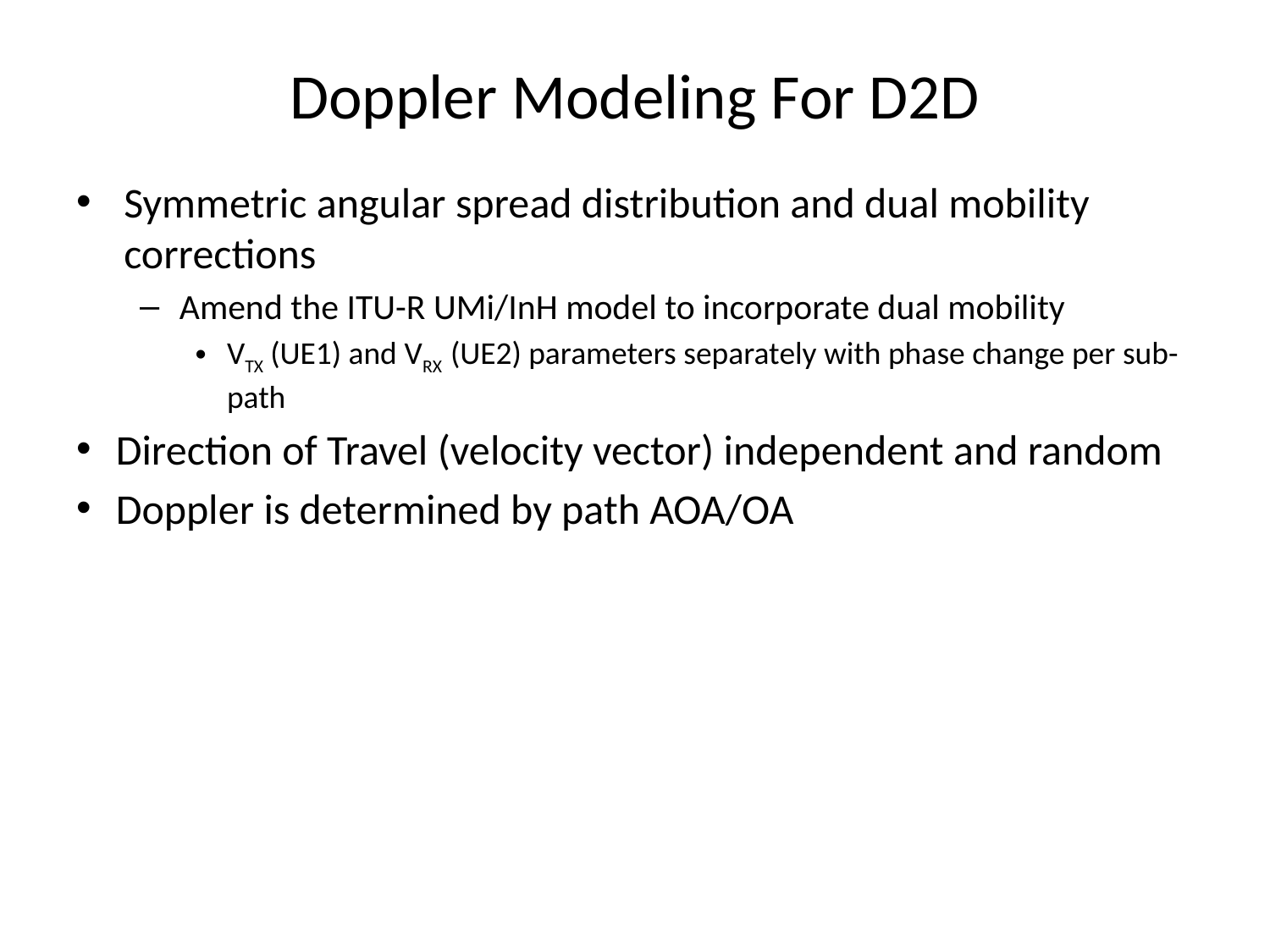

# Doppler Modeling For D2D
Symmetric angular spread distribution and dual mobility corrections
Amend the ITU-R UMi/InH model to incorporate dual mobility
VTX (UE1) and VRX  (UE2) parameters separately with phase change per sub-path
Direction of Travel (velocity vector) independent and random
Doppler is determined by path AOA/OA

++++++++